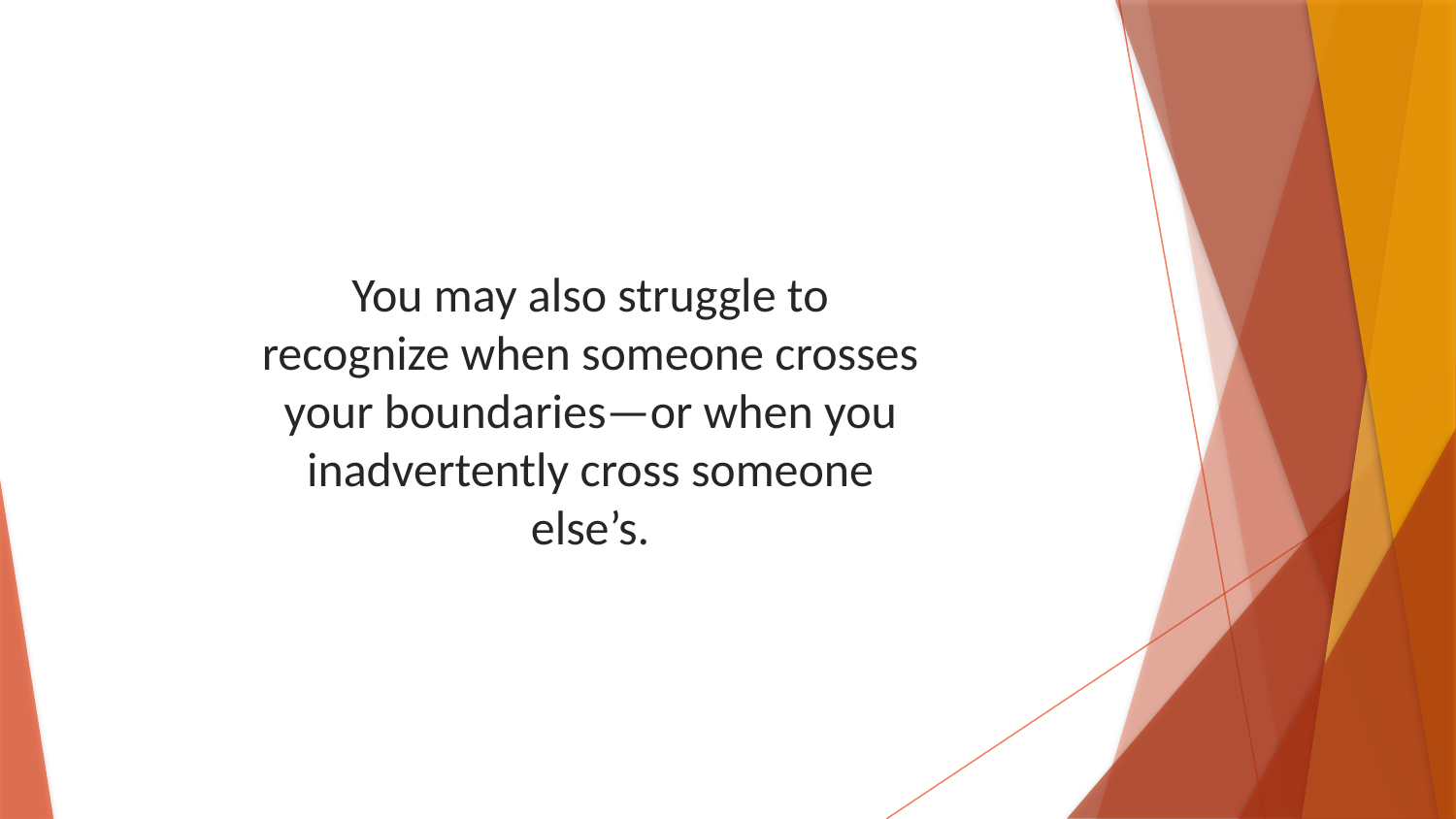

You may also struggle to recognize when someone crosses your boundaries—or when you inadvertently cross someone else’s.